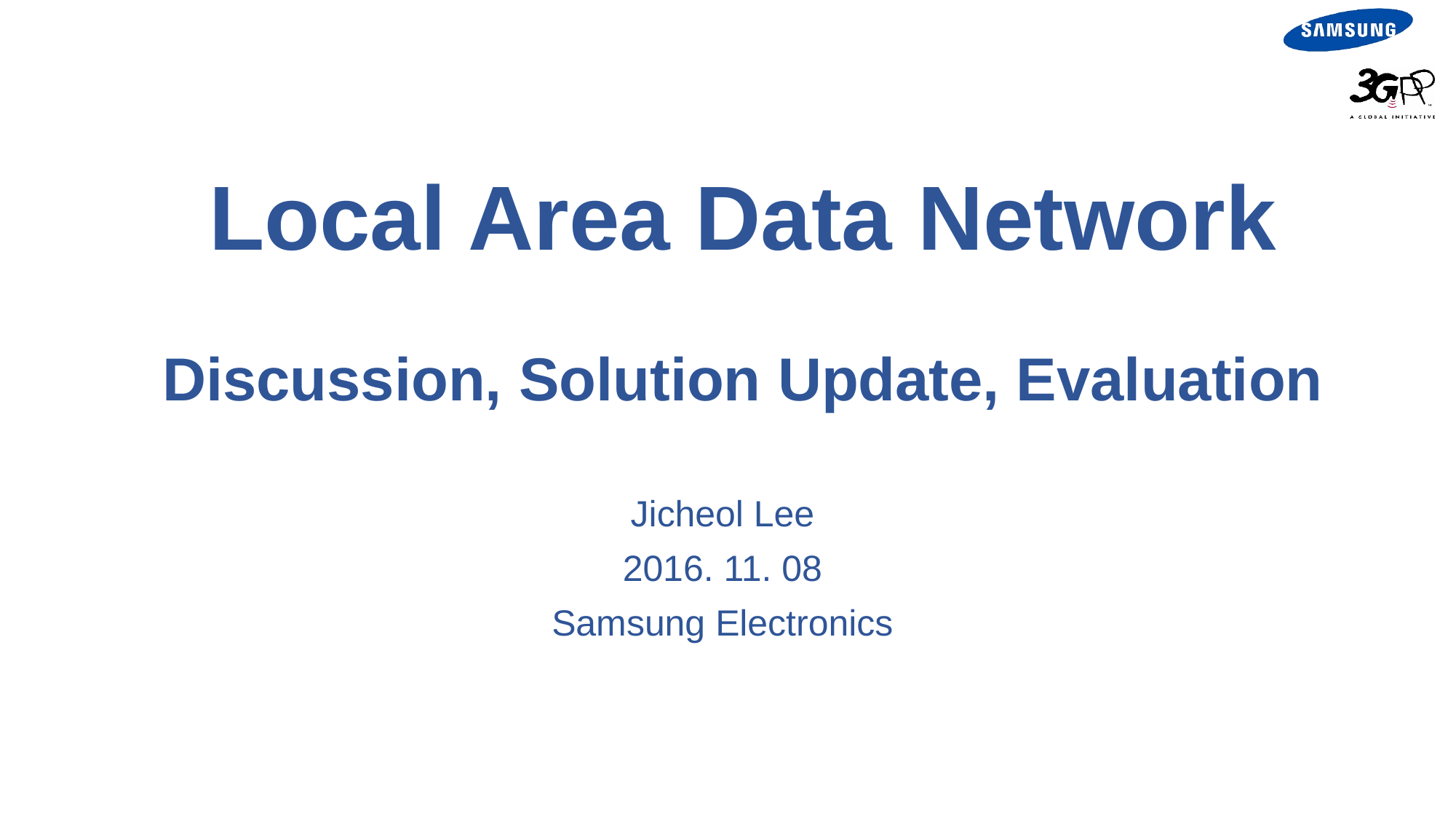

# Local Area Data Network Discussion, Solution Update, Evaluation
Jicheol Lee
2016. 11. 08
Samsung Electronics